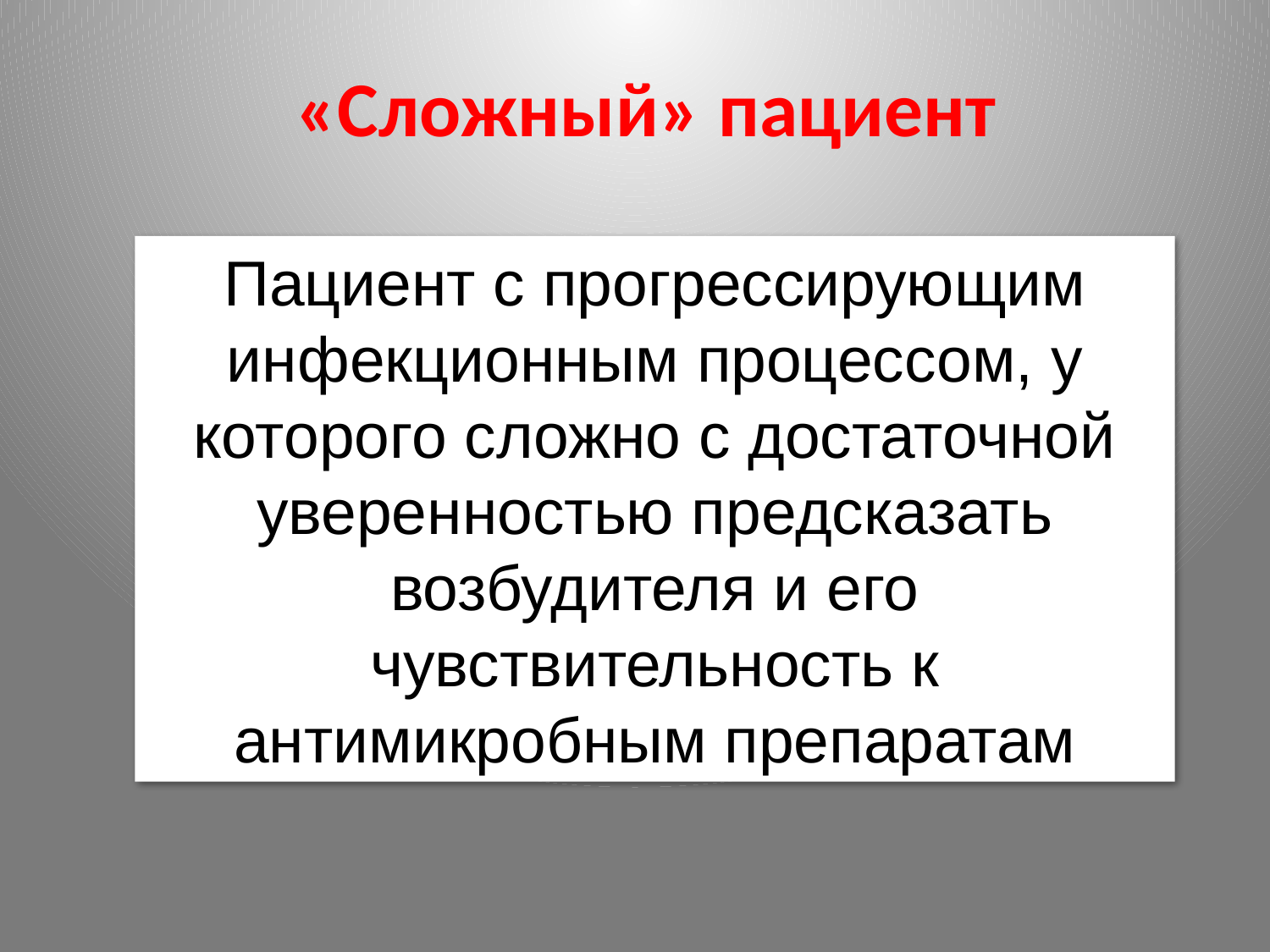

«Сложный» пациент
Пациент с прогрессирующим инфекционным процессом, у которого сложно с достаточной уверенностью предсказать возбудителя и его чувствительность к антимикробным препаратам